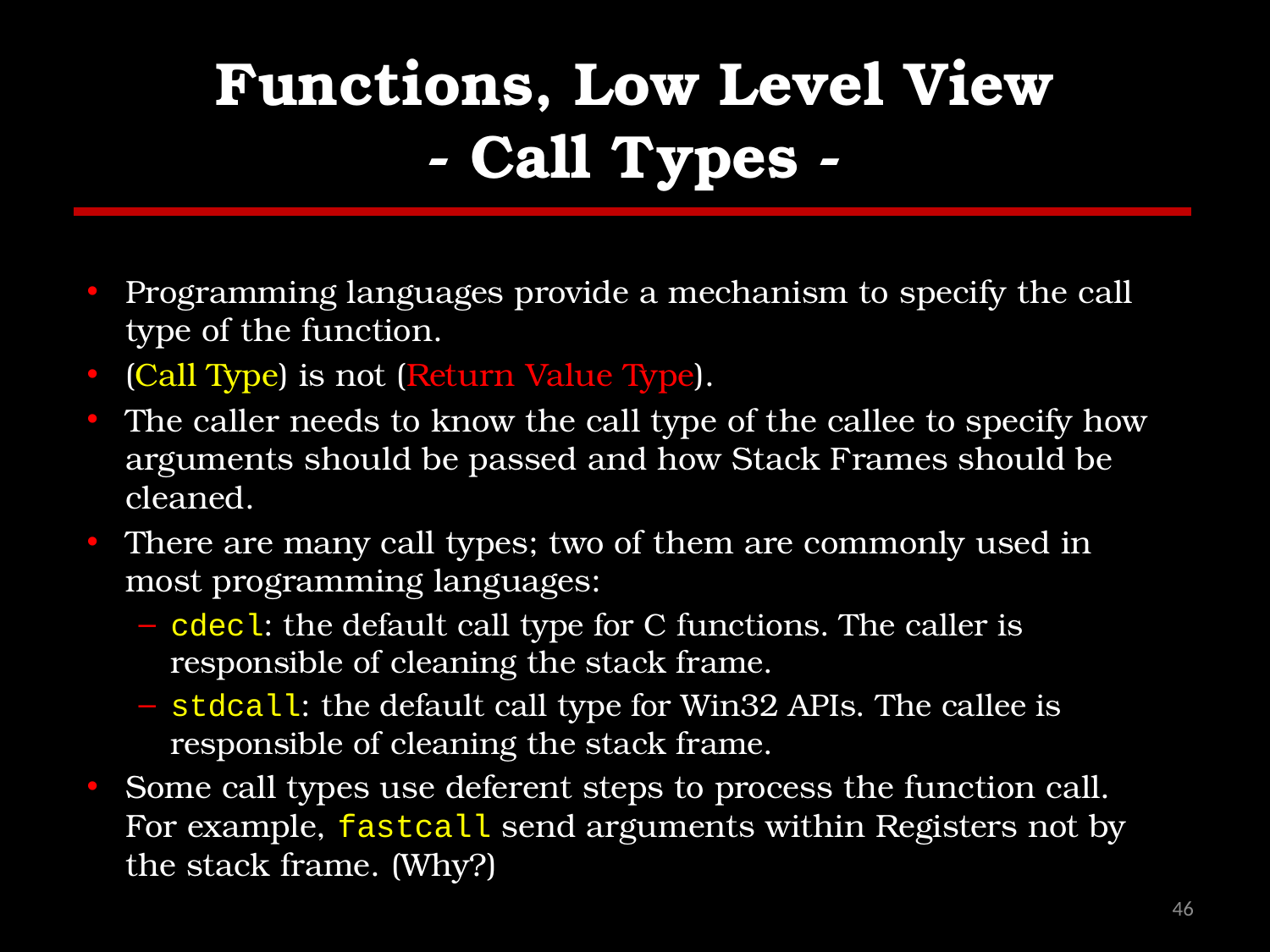

# Functions, Low Level View - Call Types -
Programming languages provide a mechanism to specify the call type of the function.
(Call Type) is not (Return Value Type).
The caller needs to know the call type of the callee to specify how arguments should be passed and how Stack Frames should be cleaned.
There are many call types; two of them are commonly used in most programming languages:
cdecl: the default call type for C functions. The caller is responsible of cleaning the stack frame.
stdcall: the default call type for Win32 APIs. The callee is responsible of cleaning the stack frame.
Some call types use deferent steps to process the function call. For example, fastcall send arguments within Registers not by the stack frame. (Why?)
46